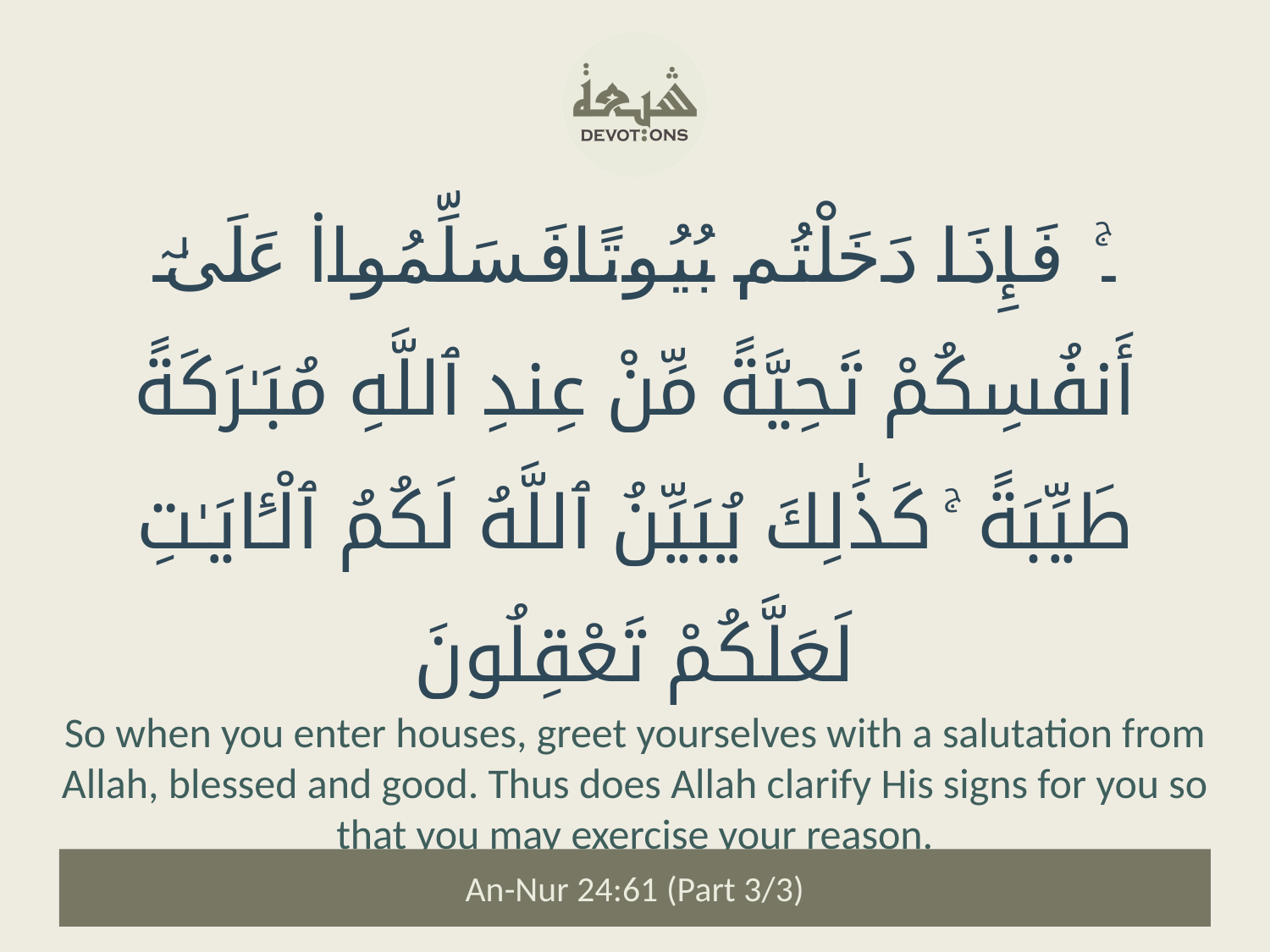

۔ۚ  فَإِذَا دَخَلْتُم بُيُوتًا فَسَلِّمُوا۟ عَلَىٰٓ أَنفُسِكُمْ تَحِيَّةً مِّنْ عِندِ ٱللَّهِ مُبَـٰرَكَةً طَيِّبَةً ۚ كَذَٰلِكَ يُبَيِّنُ ٱللَّهُ لَكُمُ ٱلْـَٔايَـٰتِ لَعَلَّكُمْ تَعْقِلُونَ
So when you enter houses, greet yourselves with a salutation from Allah, blessed and good. Thus does Allah clarify His signs for you so that you may exercise your reason.
An-Nur 24:61 (Part 3/3)